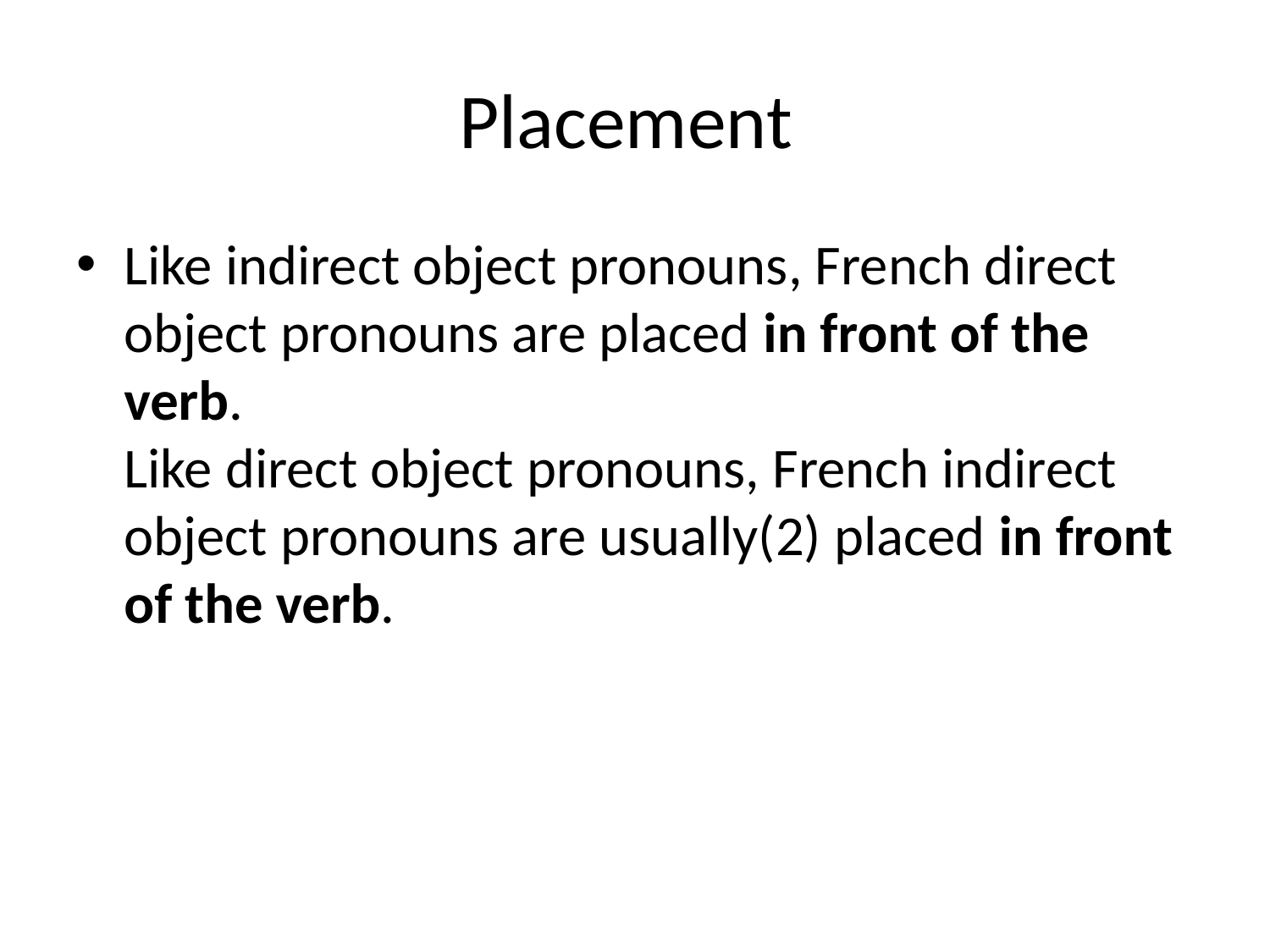

# Placement
Like indirect object pronouns, French direct object pronouns are placed in front of the verb.
Like direct object pronouns, French indirect object pronouns are usually(2) placed in front of the verb.